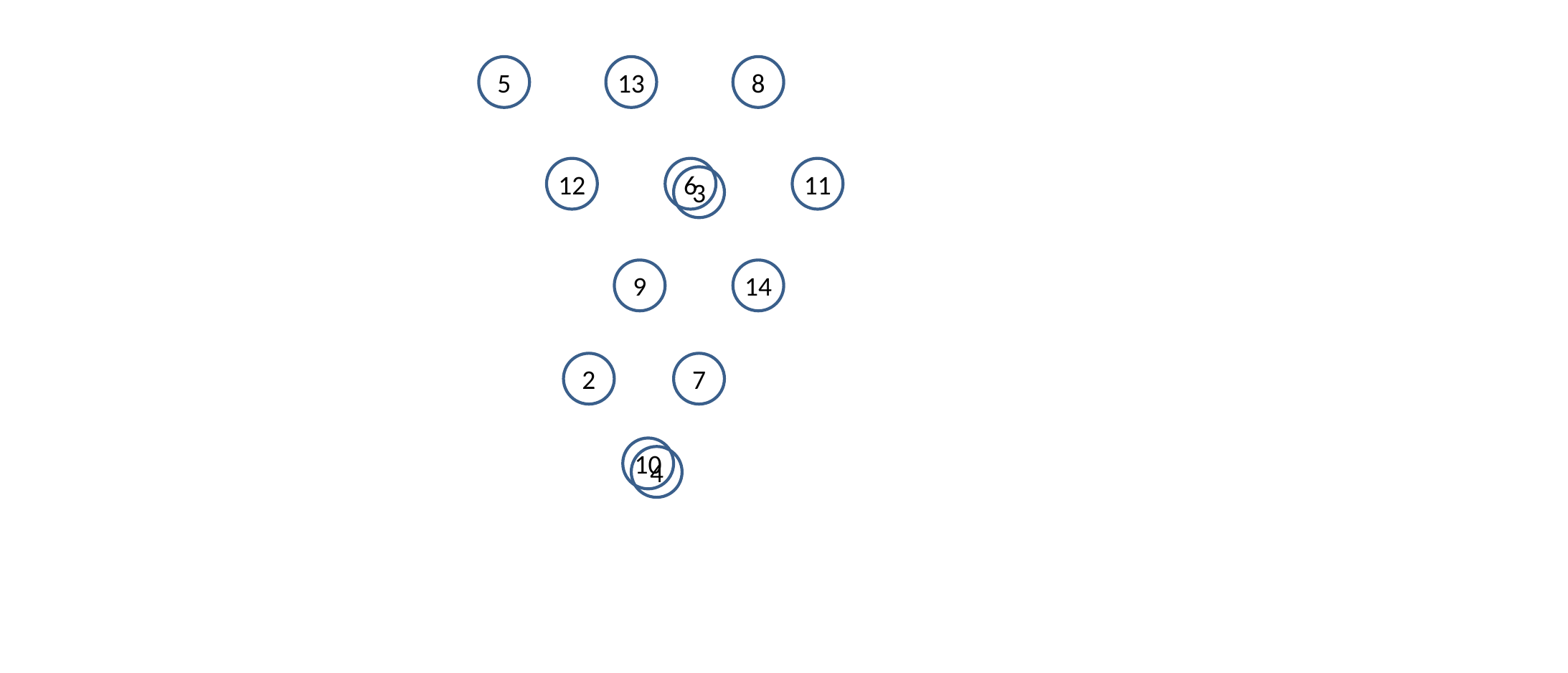

5
13
8
12
6
11
3
9
14
2
7
10
4